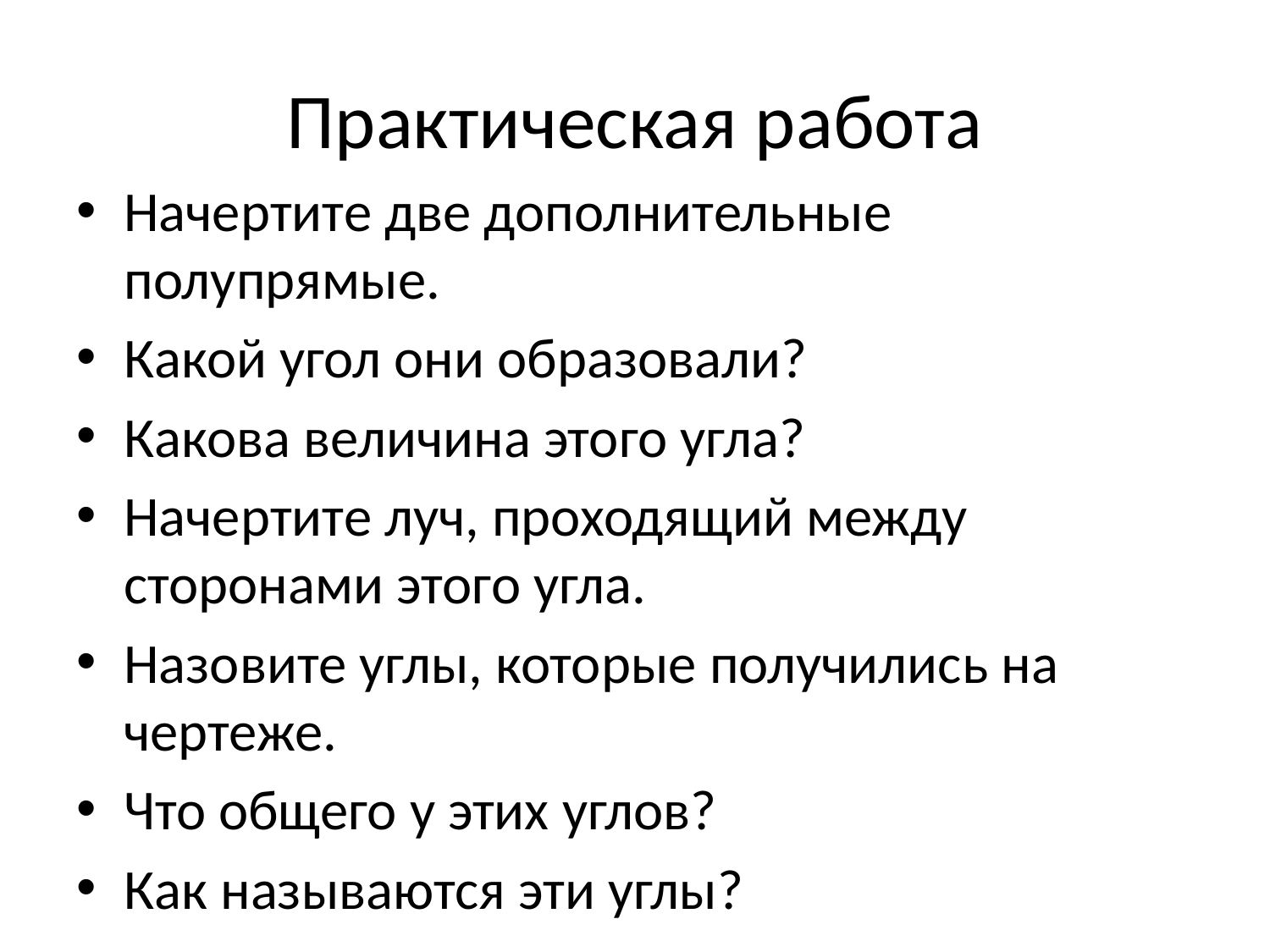

# Практическая работа
Начертите две дополнительные полупрямые.
Какой угол они образовали?
Какова величина этого угла?
Начертите луч, проходящий между сторонами этого угла.
Назовите углы, которые получились на чертеже.
Что общего у этих углов?
Как называются эти углы?